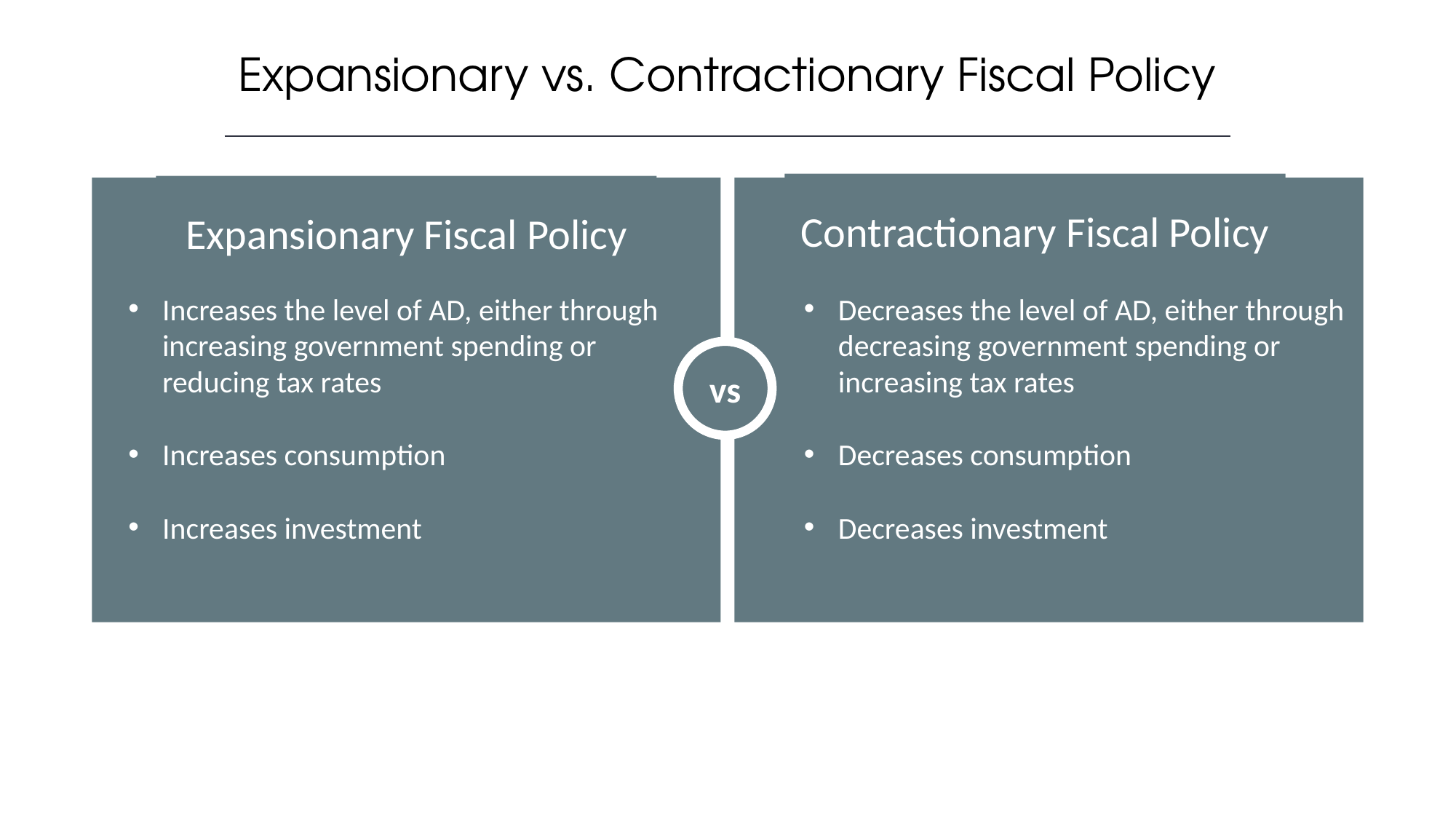

Expansionary vs. Contractionary Fiscal Policy
HAWKES LEARNING
Contractionary Fiscal Policy

vs
Expansionary Fiscal Policy
Increases the level of AD, either through increasing government spending or reducing tax rates

Increases consumption

Increases investment
Decreases the level of AD, either through decreasing government spending or increasing tax rates

Decreases consumption

Decreases investment